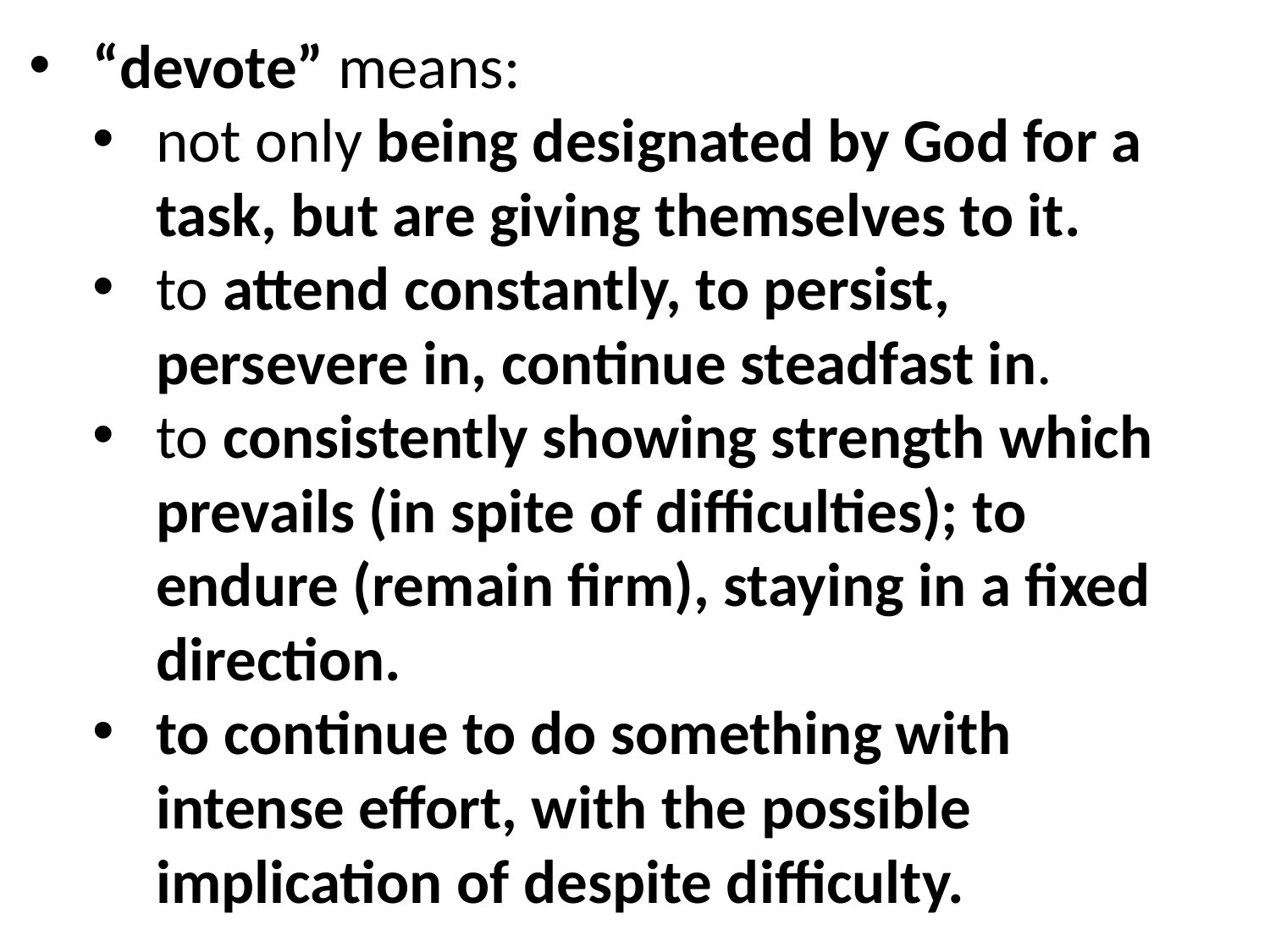

“devote” means:
not only being designated by God for a task, but are giving themselves to it.
to attend constantly, to persist, persevere in, continue steadfast in.
to consistently showing strength which prevails (in spite of difficulties); to endure (remain firm), staying in a fixed direction.
to continue to do something with intense effort, with the possible implication of despite difficulty.